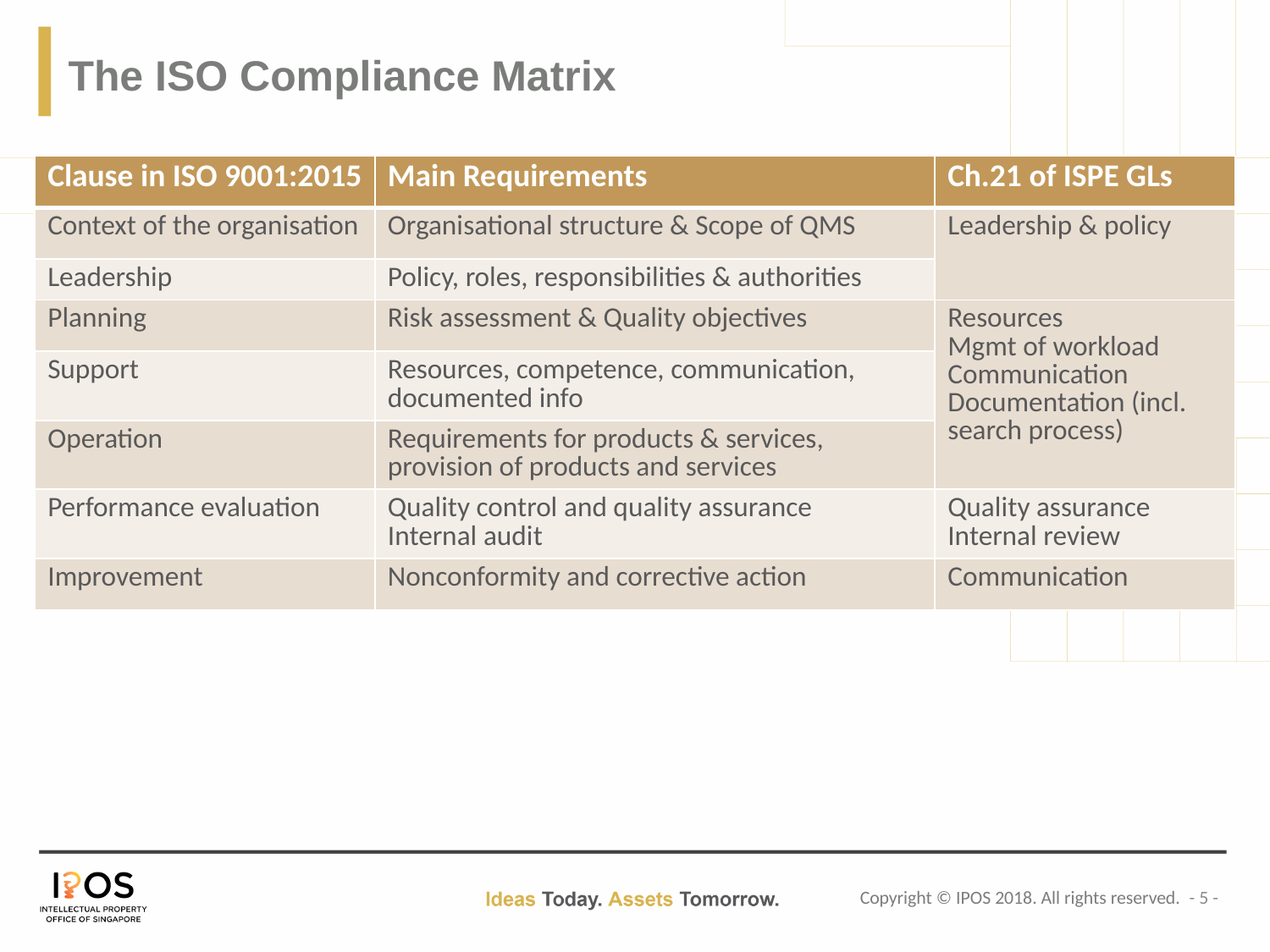

# The ISO Compliance Matrix
| Clause in ISO 9001:2015 | Main Requirements | Ch.21 of ISPE GLs |
| --- | --- | --- |
| Context of the organisation | Organisational structure & Scope of QMS | Leadership & policy |
| Leadership | Policy, roles, responsibilities & authorities |  |
| Planning | Risk assessment & Quality objectives | Resources Mgmt of workload Communication Documentation (incl. search process) |
| Support | Resources, competence, communication, documented info |  |
| Operation | Requirements for products & services, provision of products and services |  |
| Performance evaluation | Quality control and quality assurance Internal audit | Quality assurance Internal review |
| Improvement | Nonconformity and corrective action | Communication |